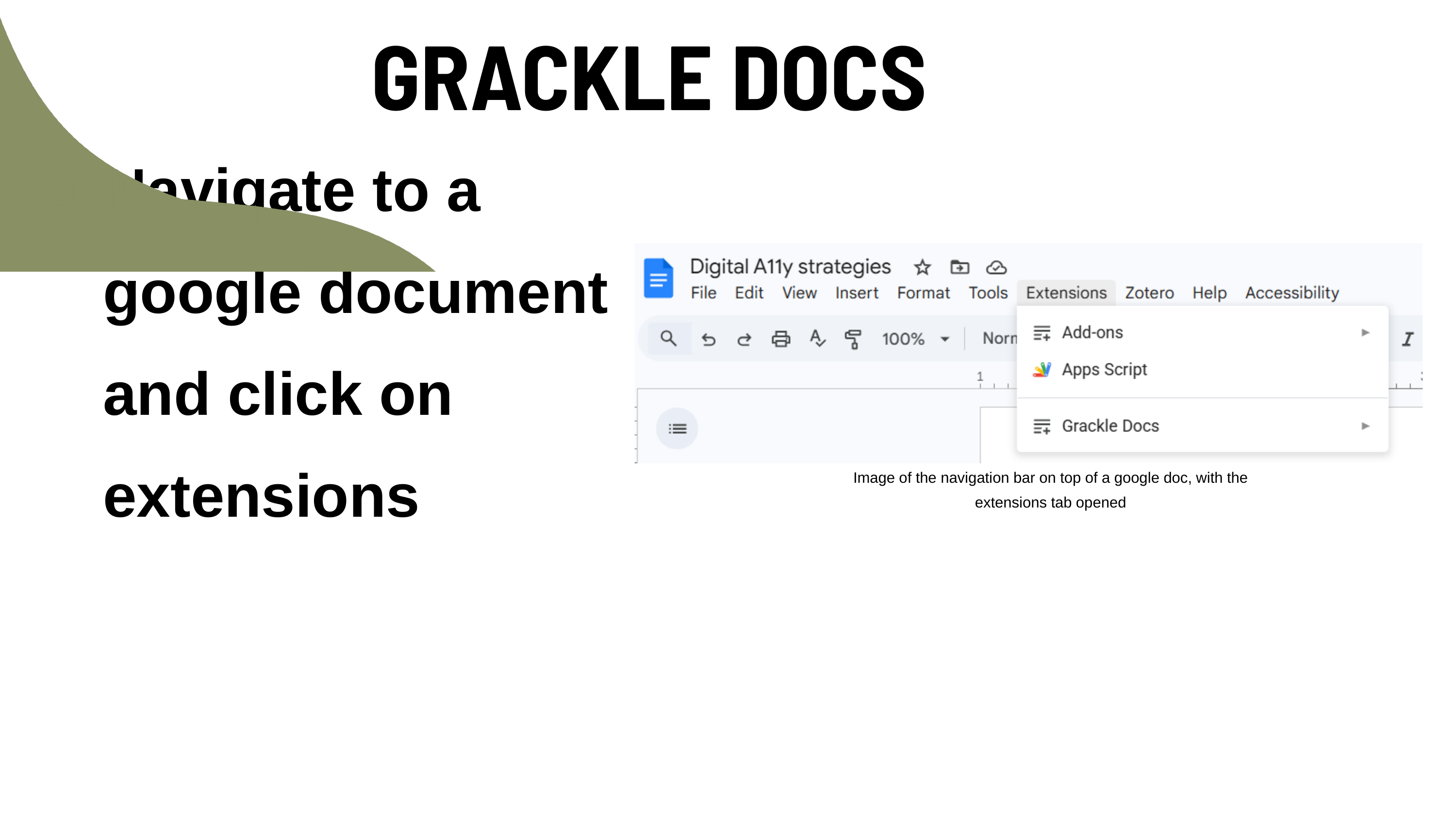

GRACKLE DOCS

Navigate to a google document and click on extensions

Image of the navigation bar on top of a google doc, with the extensions tab opened